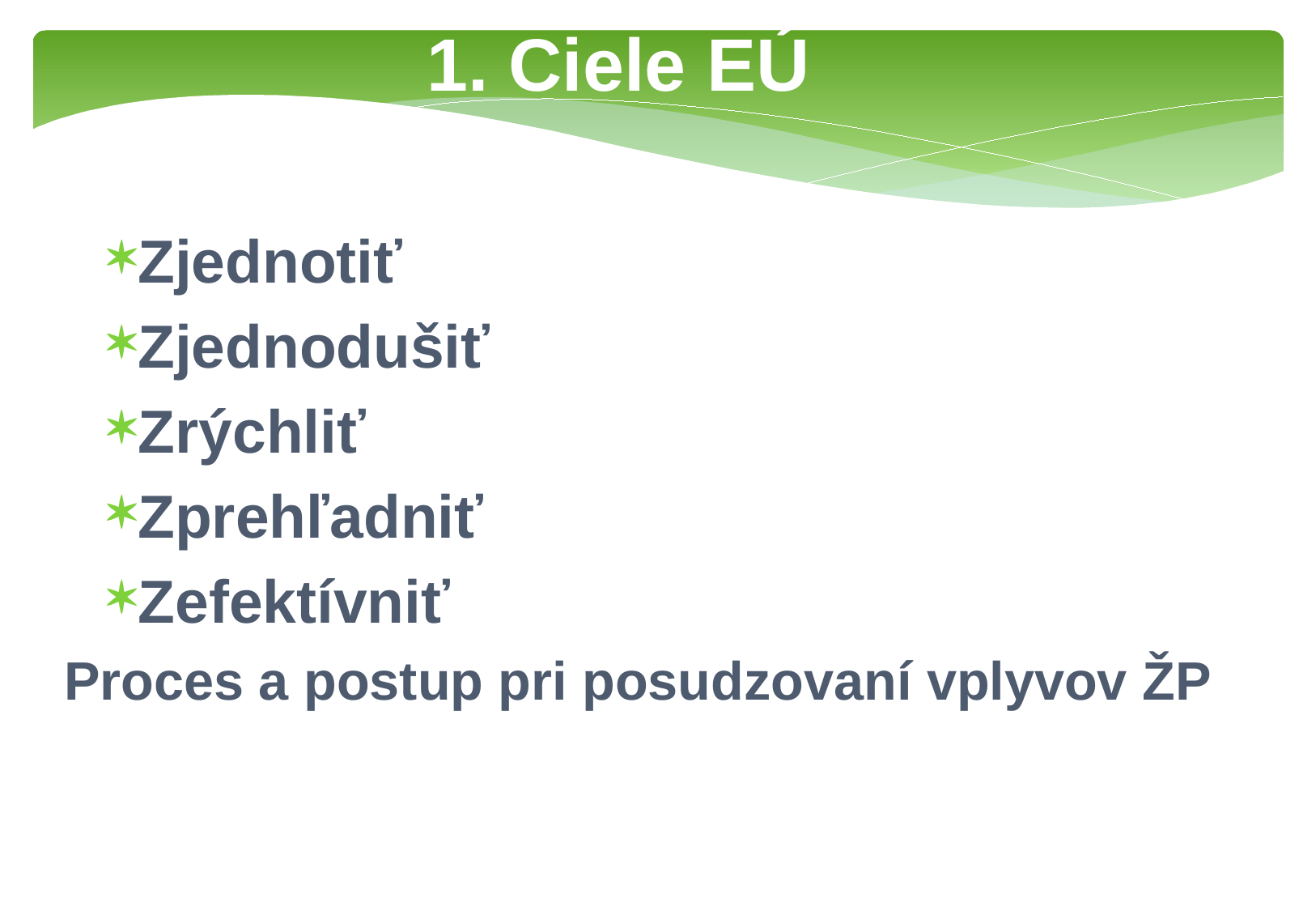

1. Ciele EÚ
Zjednotiť
Zjednodušiť
Zrýchliť
Zprehľadniť
Zefektívniť
Proces a postup pri posudzovaní vplyvov ŽP